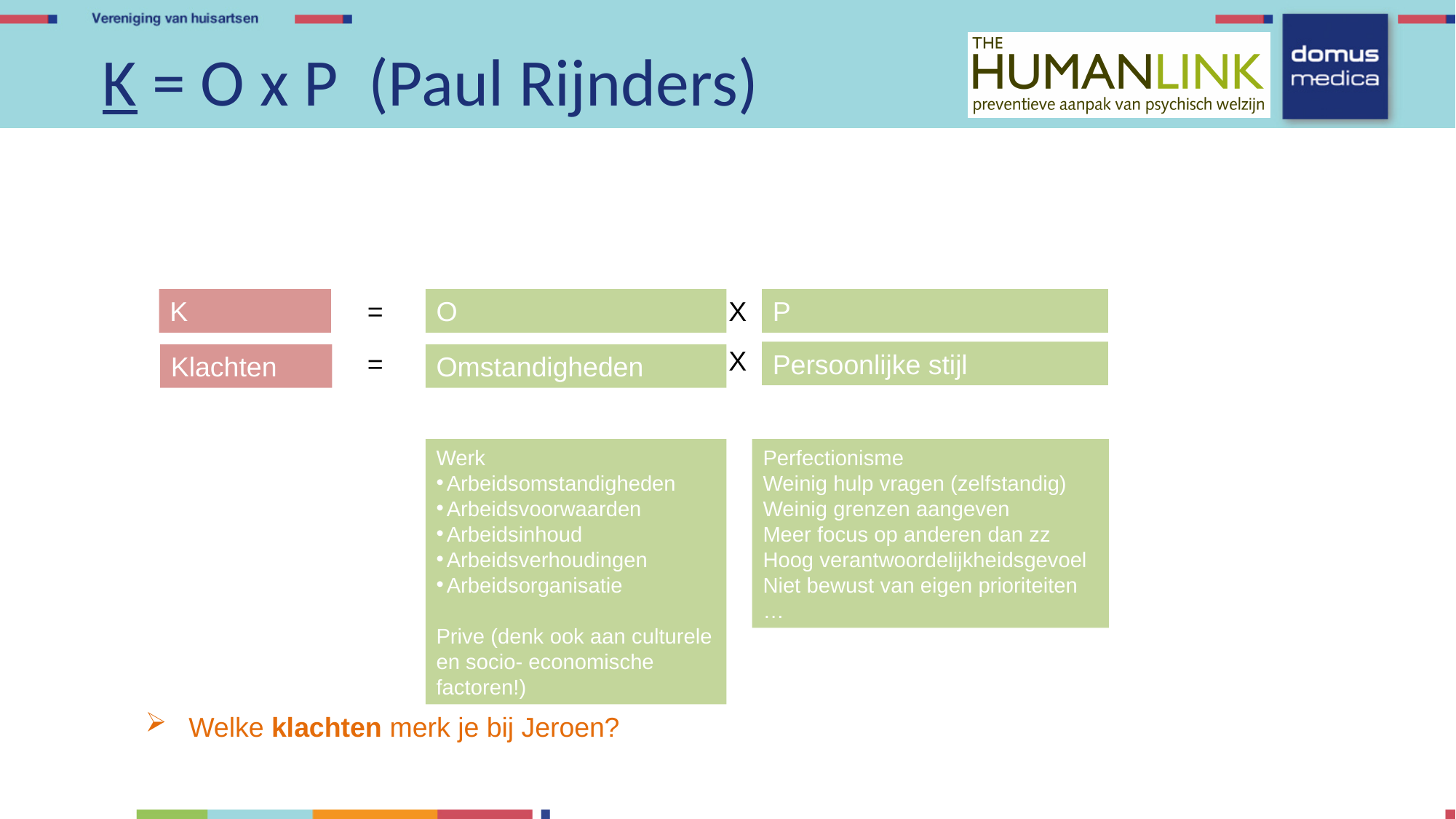

# K = O x P  (Paul Rijnders)
K
=
O
X
P
X
=
Persoonlijke stijl
Klachten
Omstandigheden
Werk
Arbeidsomstandigheden
Arbeidsvoorwaarden
Arbeidsinhoud
Arbeidsverhoudingen
Arbeidsorganisatie

Prive (denk ook aan culturele en socio- economische factoren!)
Perfectionisme
Weinig hulp vragen (zelfstandig)
Weinig grenzen aangeven
Meer focus op anderen dan zz
Hoog verantwoordelijkheidsgevoel
Niet bewust van eigen prioriteiten
…
Welke klachten merk je bij Jeroen?